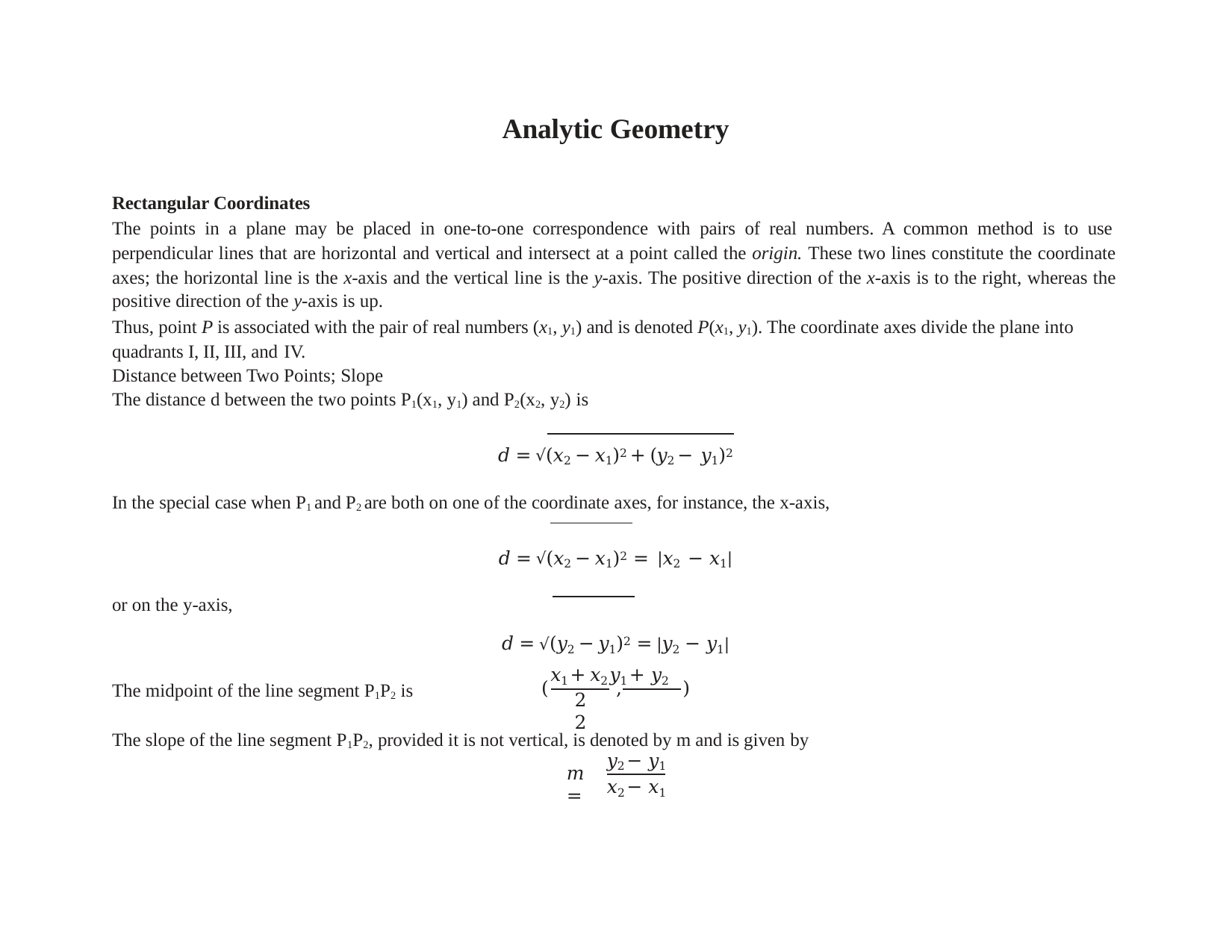

# Analytic Geometry
Rectangular Coordinates
The points in a plane may be placed in one-to-one correspondence with pairs of real numbers. A common method is to use  perpendicular lines that are horizontal and vertical and intersect at a point called the origin. These two lines constitute the coordinate  axes; the horizontal line is the x-axis and the vertical line is the y-axis. The positive direction of the x-axis is to the right, whereas the
positive direction of the y-axis is up.
Thus, point P is associated with the pair of real numbers (x1, y1) and is denoted P(x1, y1). The coordinate axes divide the plane into  quadrants I, II, III, and IV.
Distance between Two Points; Slope
The distance d between the two points P1(x1, y1) and P2(x2, y2) is

𝑑 = √(𝑥2 − 𝑥1)2 + (𝑦2 − 𝑦1)2

In the special case when P1 and P2 are both on one of the coordinate axes, for instance, the x-axis,

𝑑 = √(𝑥2 − 𝑥1)2  =  |𝑥2 − 𝑥1|

or on the y-axis,
𝑑 = √(𝑦2 − 𝑦1)2  = |𝑦2  − 𝑦1|

The midpoint of the line segment P1P2 is

𝑥1 + 𝑥2 𝑦1 + 𝑦2
(
,	)
2	2

The slope of the line segment P1P2, provided it is not vertical, is denoted by m and is given by
𝑦2 − 𝑦1
𝑚 =
𝑥2 − 𝑥1